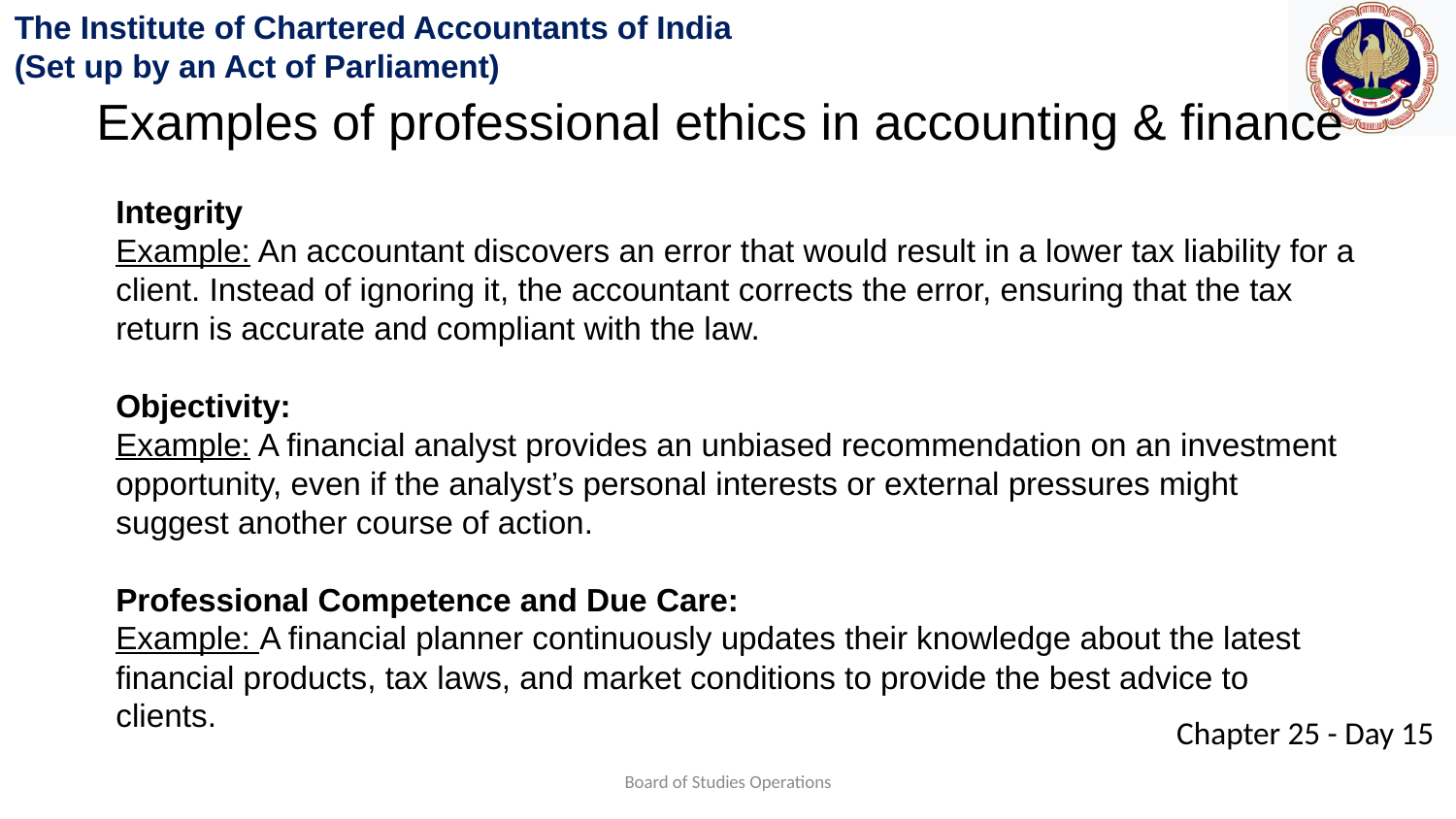

Examples of professional ethics in accounting & finance

Integrity
Example: An accountant discovers an error that would result in a lower tax liability for a client. Instead of ignoring it, the accountant corrects the error, ensuring that the tax return is accurate and compliant with the law.

Objectivity:
Example: A financial analyst provides an unbiased recommendation on an investment opportunity, even if the analyst’s personal interests or external pressures might suggest another course of action.

Professional Competence and Due Care:
Example: A financial planner continuously updates their knowledge about the latest financial products, tax laws, and market conditions to provide the best advice to clients.

Board of Studies Operations